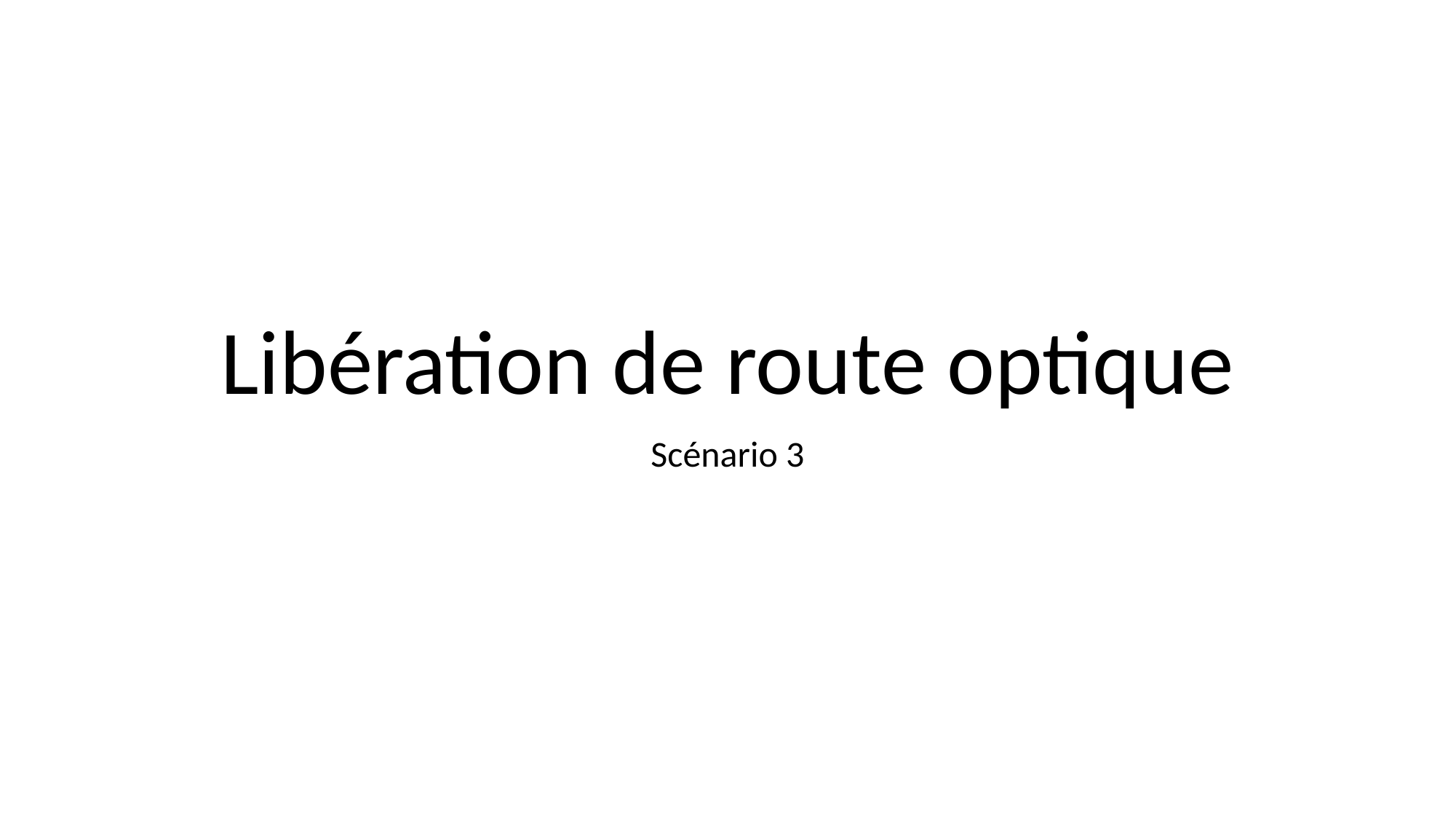

# Libération de route optique
Scénario 3